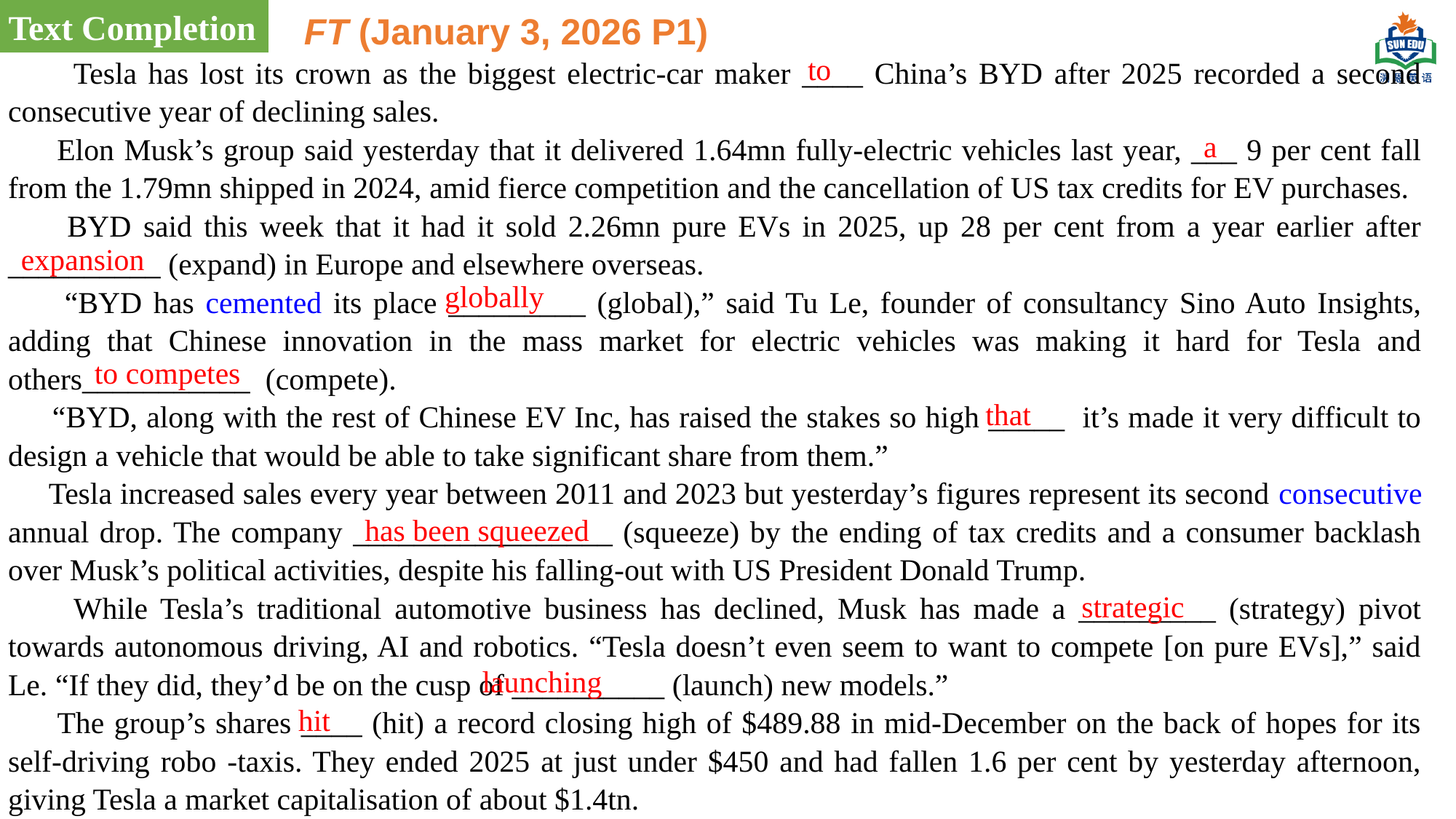

Text Completion
FT (January 3, 2026 P1)
      Tesla has lost its crown as the biggest electric-car maker ____ China’s BYD after 2025 recorded a second consecutive year of declining sales.
     Elon Musk’s group said yesterday that it delivered 1.64mn fully-electric vehicles last year, ___ 9 per cent fall from the 1.79mn shipped in 2024, amid fierce competition and the cancellation of US tax credits for EV purchases.
     BYD said this week that it had it sold 2.26mn pure EVs in 2025, up 28 per cent from a year earlier after __________ (expand) in Europe and elsewhere overseas.
     “BYD has cemented its place _________ (global),” said Tu Le, founder of consultancy Sino Auto Insights, adding that Chinese innovation in the mass market for electric vehicles was making it hard for Tesla and others___________  (compete).
     “BYD, along with the rest of Chinese EV Inc, has raised the stakes so high _____  it’s made it very difficult to design a vehicle that would be able to take significant share from them.”
     Tesla increased sales every year between 2011 and 2023 but yesterday’s figures represent its second consecutive annual drop. The company _________________ (squeeze) by the ending of tax credits and a consumer backlash over Musk’s political activities, despite his falling-out with US President Donald Trump.
     While Tesla’s traditional automotive business has declined, Musk has made a _________ (strategy) pivot towards autonomous driving, AI and robotics. “Tesla doesn’t even seem to want to compete [on pure EVs],” said Le. “If they did, they’d be on the cusp of __________ (launch) new models.”
     The group’s shares ____ (hit) a record closing high of $489.88 in mid-December on the back of hopes for its self-driving robo -taxis. They ended 2025 at just under $450 and had fallen 1.6 per cent by yesterday afternoon, giving Tesla a market capitalisation of about $1.4tn.

 to
a
expansion
globally
to competes
that
has been squeezed
strategic
 launching
 hit